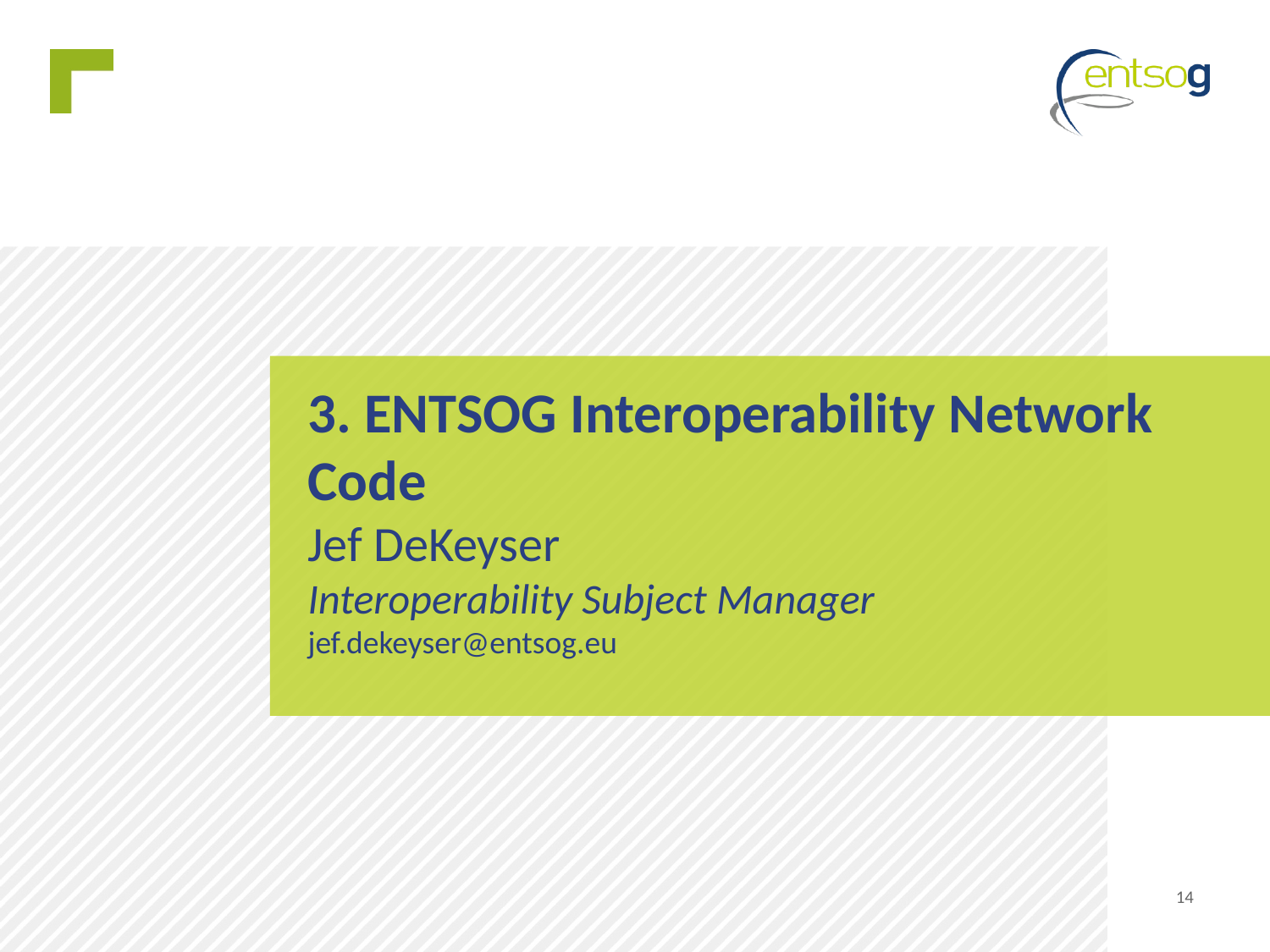

# 3. ENTSOG Interoperability Network Code Jef DeKeyser Interoperability Subject Manager jef.dekeyser@entsog.eu
14